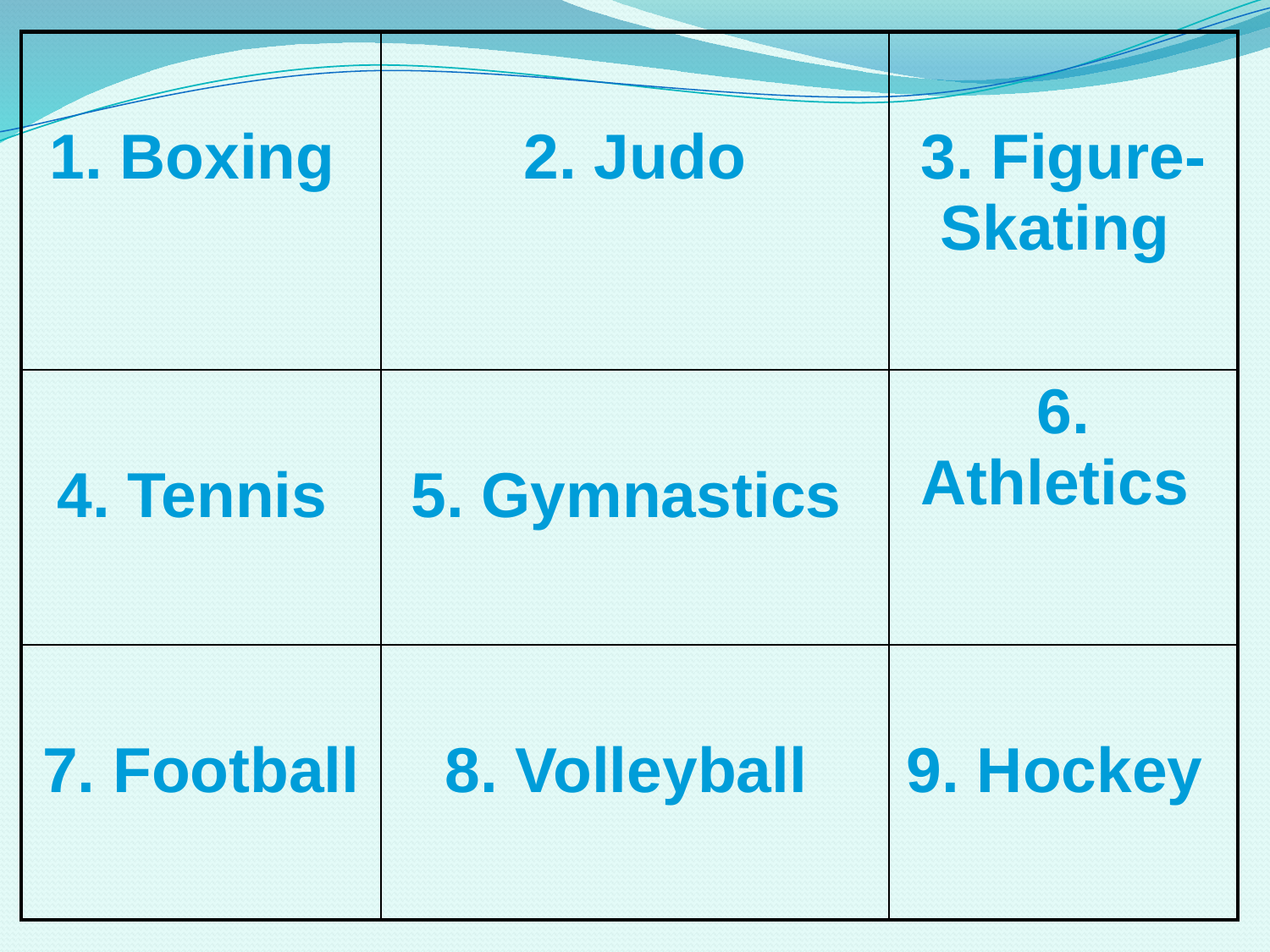

| 1. Boxing | 2. Judo | 3. Figure-Skating |
| --- | --- | --- |
| 4. Tennis | 5. Gymnastics | 6. Athletics |
| 7. Football | 8. Volleyball | 9. Hockey |